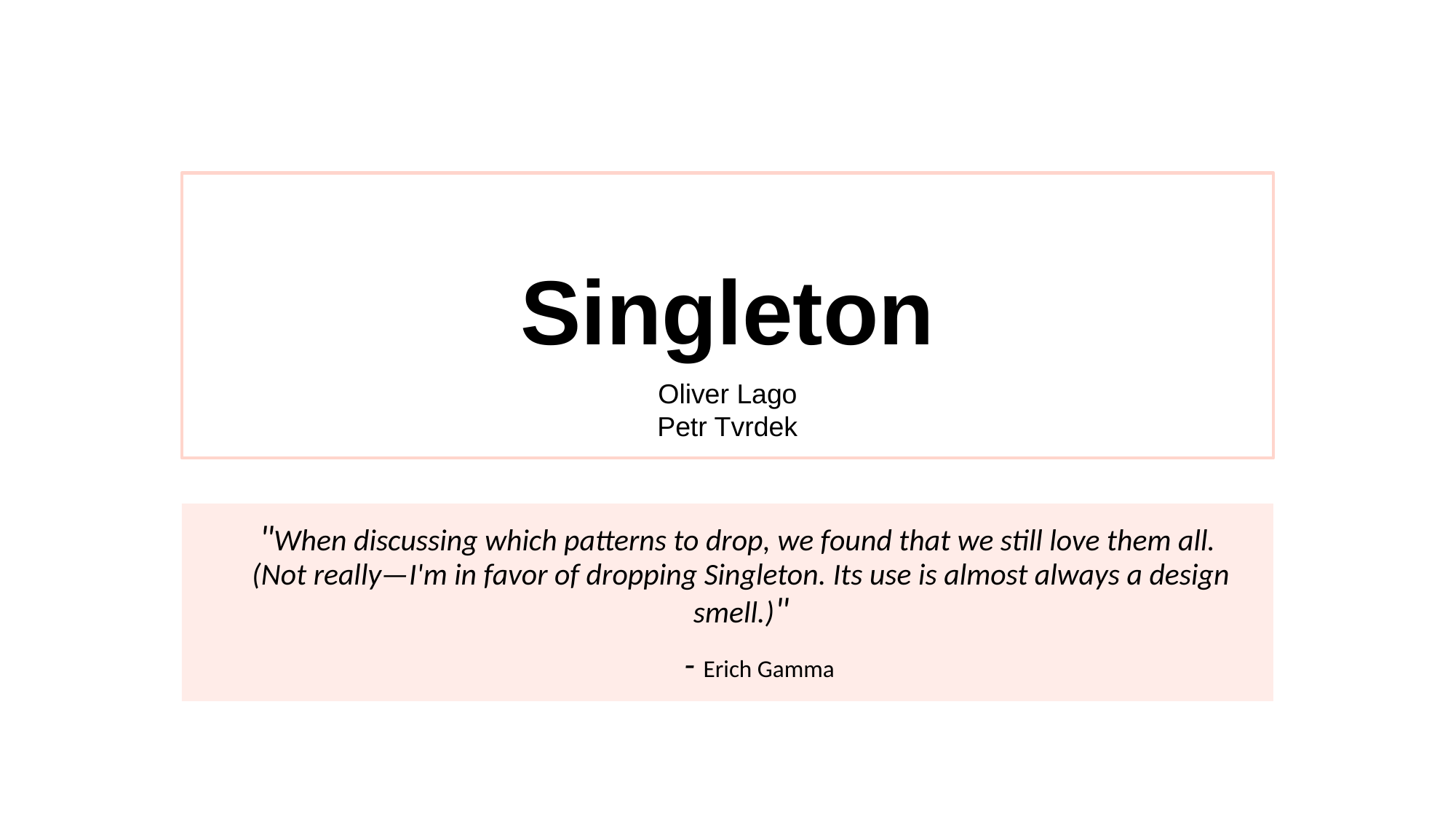

# Singleton
Oliver Lago
Petr Tvrdek
"When discussing which patterns to drop, we found that we still love them all.
(Not really—I'm in favor of dropping Singleton. Its use is almost always a design smell.)"
 - Erich Gamma